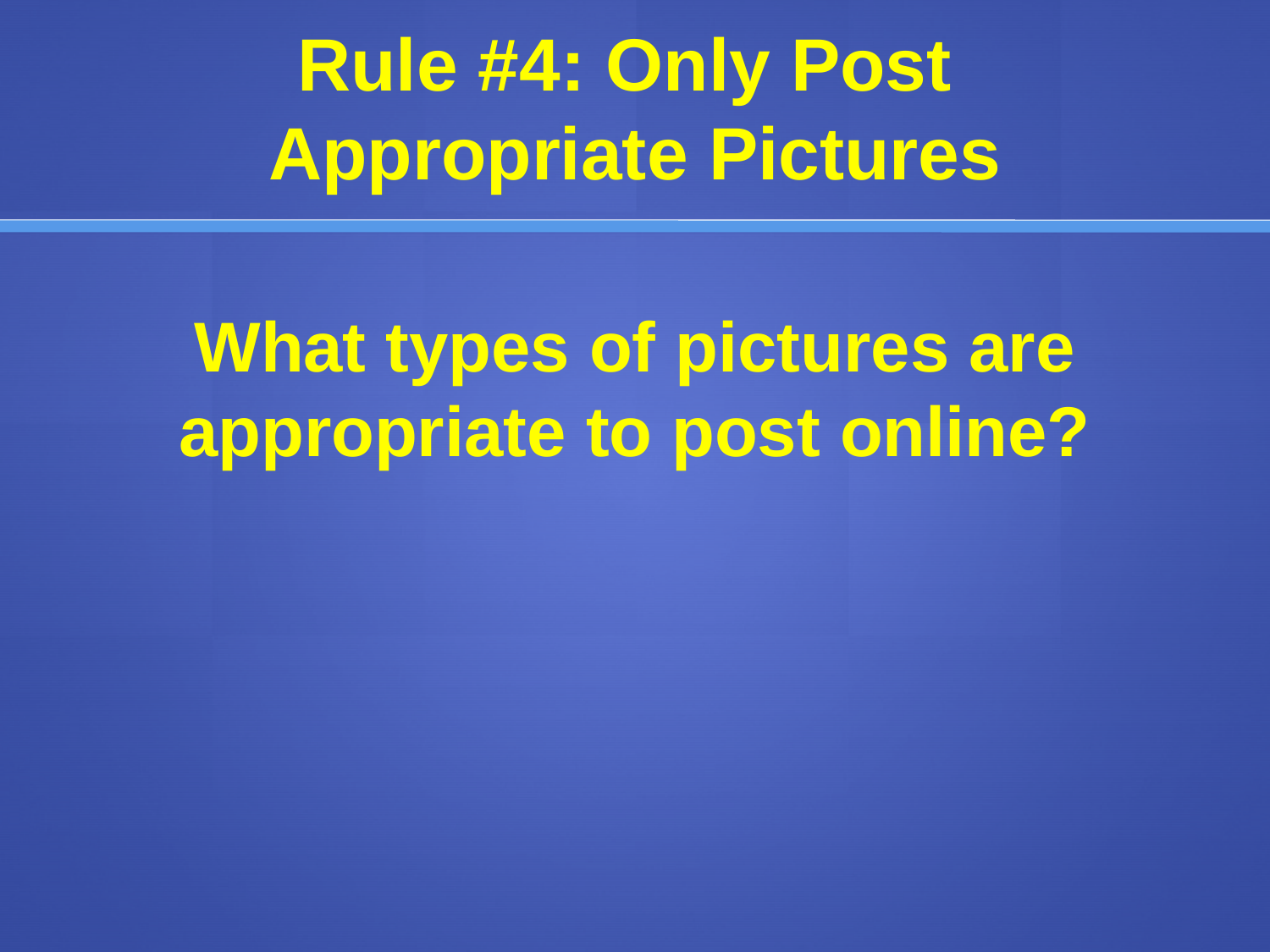

# Rule #4: Only Post Appropriate Pictures
What types of pictures are appropriate to post online?